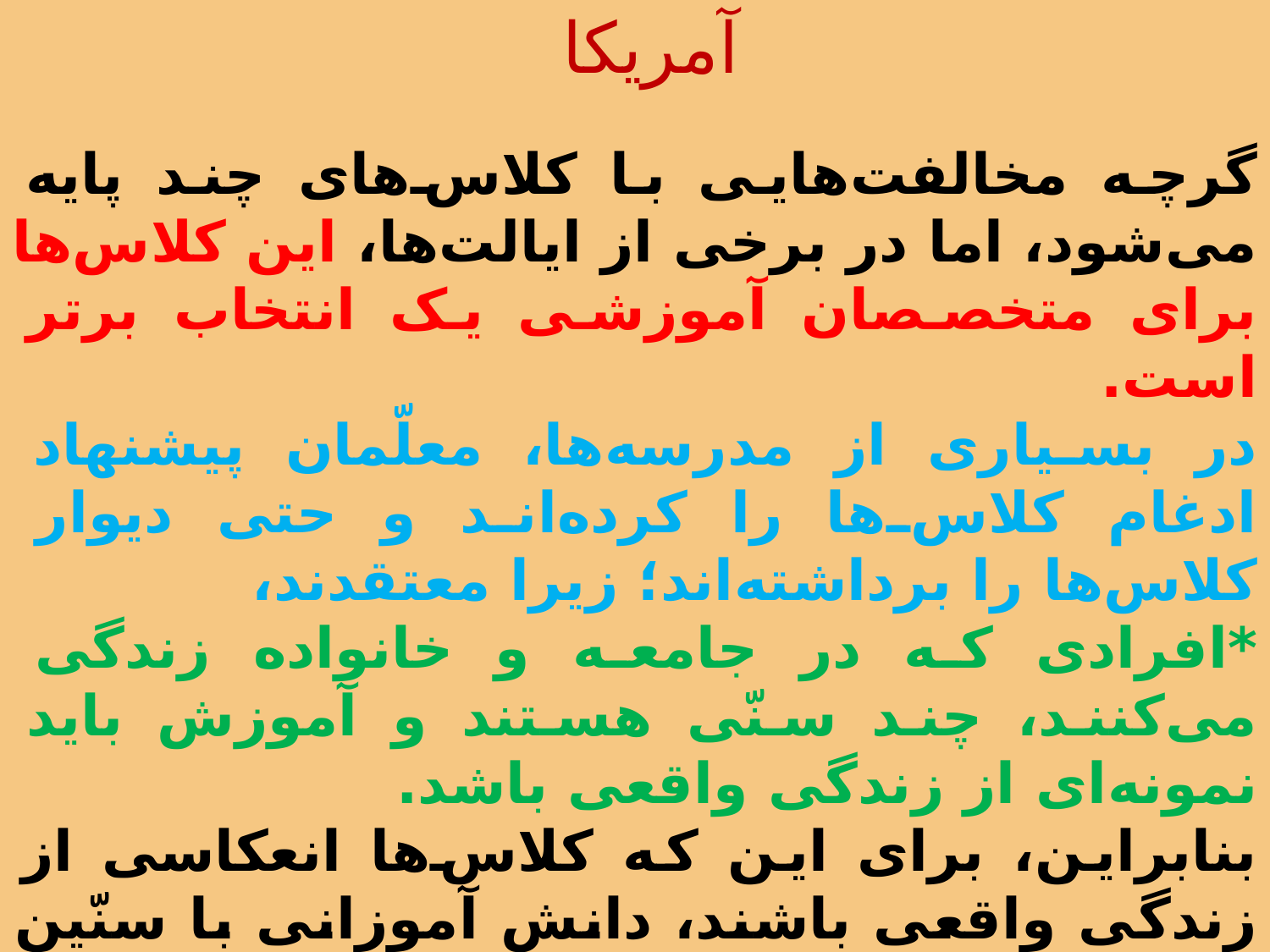

آمریکا

گرچه مخالفت‌هایی با کلاس‌های چند پایه می‌شود، اما در برخی از ایالت‌ها، این کلاس‌ها برای متخصصان آموزشی یک انتخاب برتر است.
در بسیاری از مدرسه‌ها، معلّمان پیشنهاد ادغام کلاس‌ها را کرده‌اند و حتی دیوار کلاس‌ها را برداشته‌اند؛ زیرا معتقدند،
*افرادی که در جامعه و خانواده زندگی می‌کنند، چند سنّی هستند و آموزش باید نمونه‌ای از زندگی واقعی باشد.
بنابراین، برای این که کلاس‌ها انعکاسی از زندگی واقعی باشند، دانش آموزانی با سنّین متفاوت می‌توانند در یک کلاس حاضر شوند .

(ولسر و نانسی،1998)